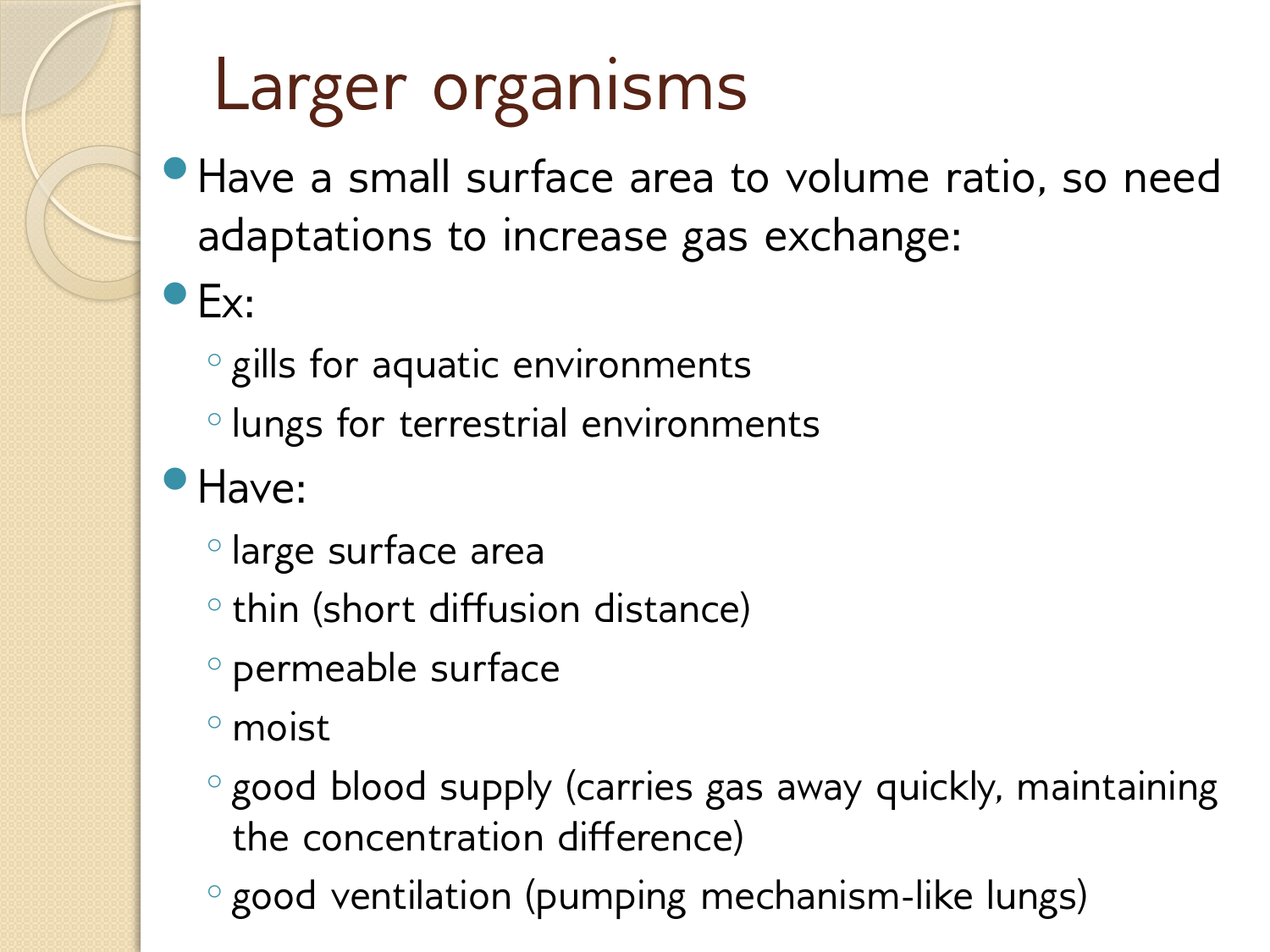

# Larger organisms
Have a small surface area to volume ratio, so need adaptations to increase gas exchange:
Ex:
gills for aquatic environments
lungs for terrestrial environments
Have:
large surface area
thin (short diffusion distance)
permeable surface
moist
good blood supply (carries gas away quickly, maintaining the concentration difference)
good ventilation (pumping mechanism-like lungs)